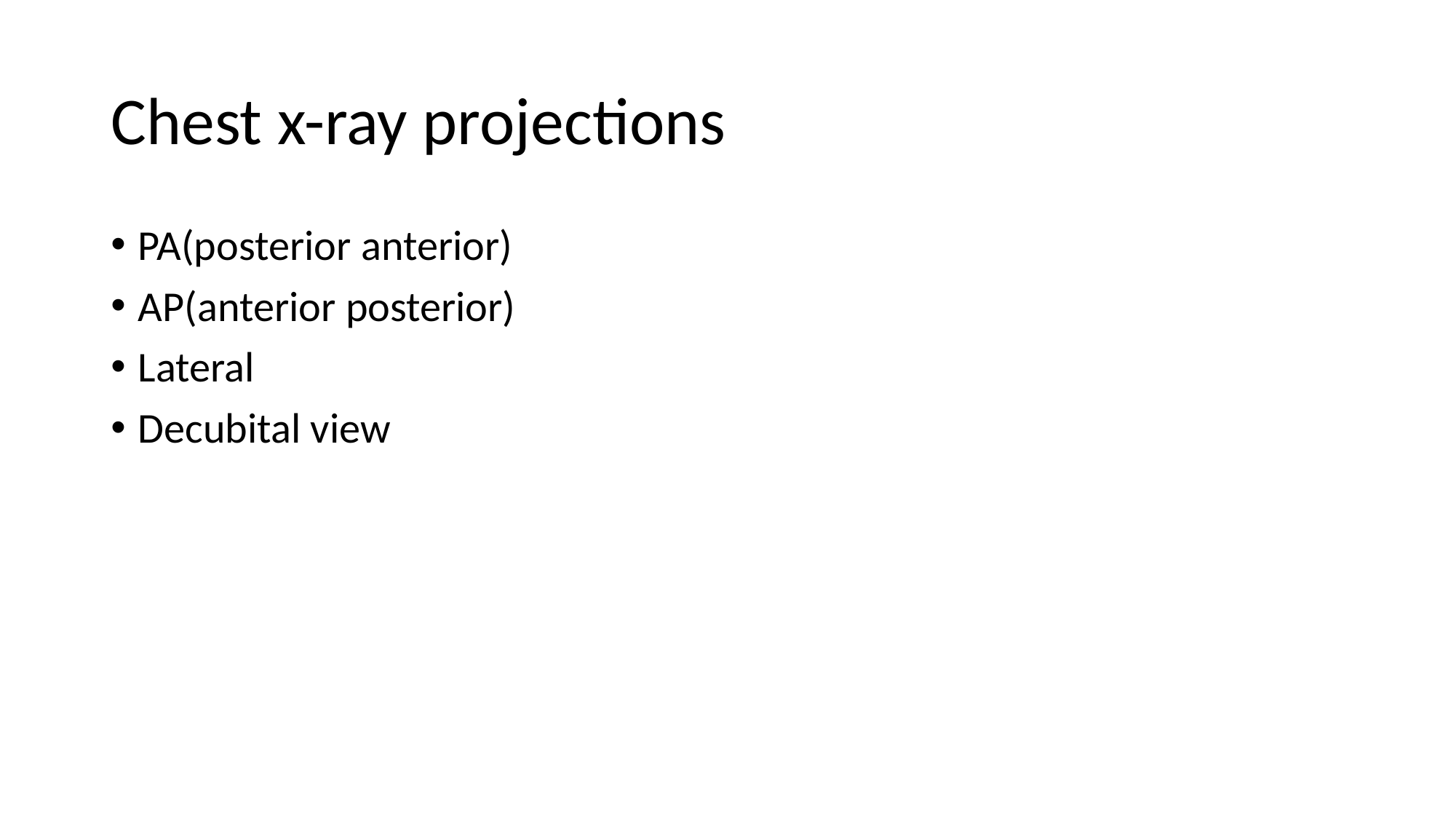

# Chest x-ray projections
PA(posterior anterior)
AP(anterior posterior)
Lateral
Decubital view